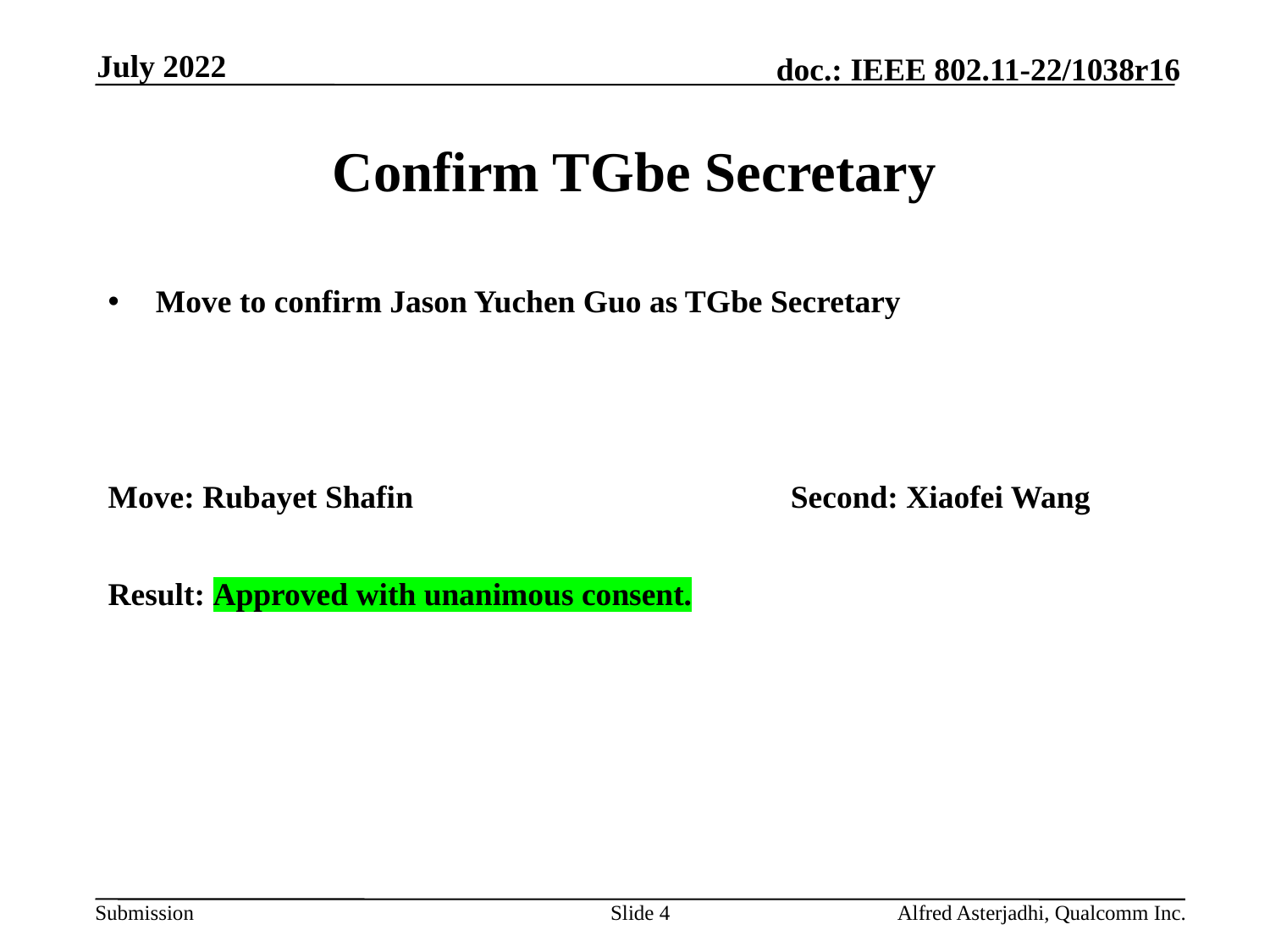

July 2022
# Confirm TGbe Secretary
Move to confirm Jason Yuchen Guo as TGbe Secretary

Move: Rubayet Shafin 			Second: Xiaofei Wang

Result: Approved with unanimous consent.

Slide 4
Alfred Asterjadhi, Qualcomm Inc.